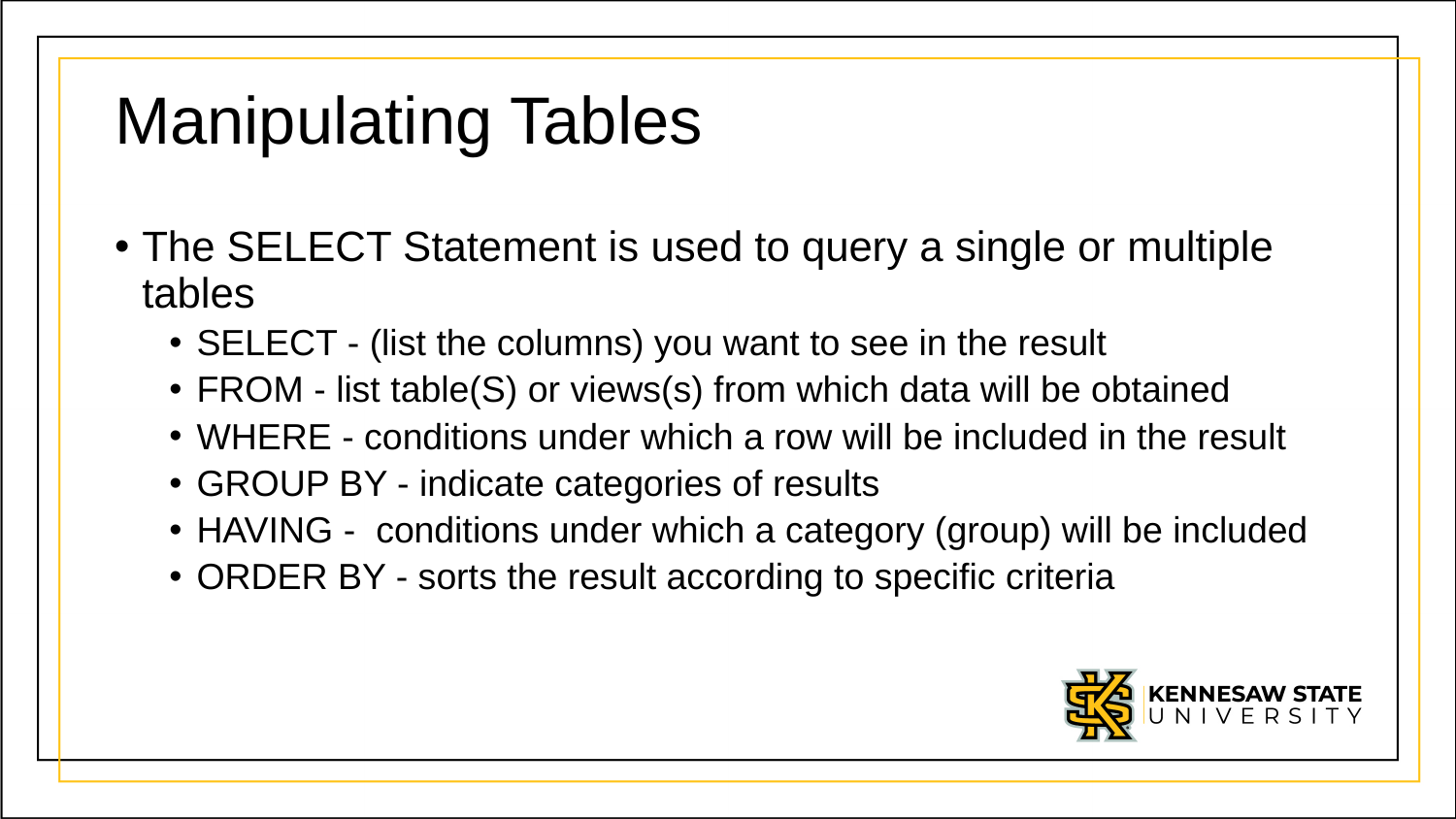

# Manipulating Tables
The SELECT Statement is used to query a single or multiple tables
SELECT - (list the columns) you want to see in the result
FROM - list table(S) or views(s) from which data will be obtained
WHERE - conditions under which a row will be included in the result
GROUP BY - indicate categories of results
HAVING -  conditions under which a category (group) will be included
ORDER BY - sorts the result according to specific criteria